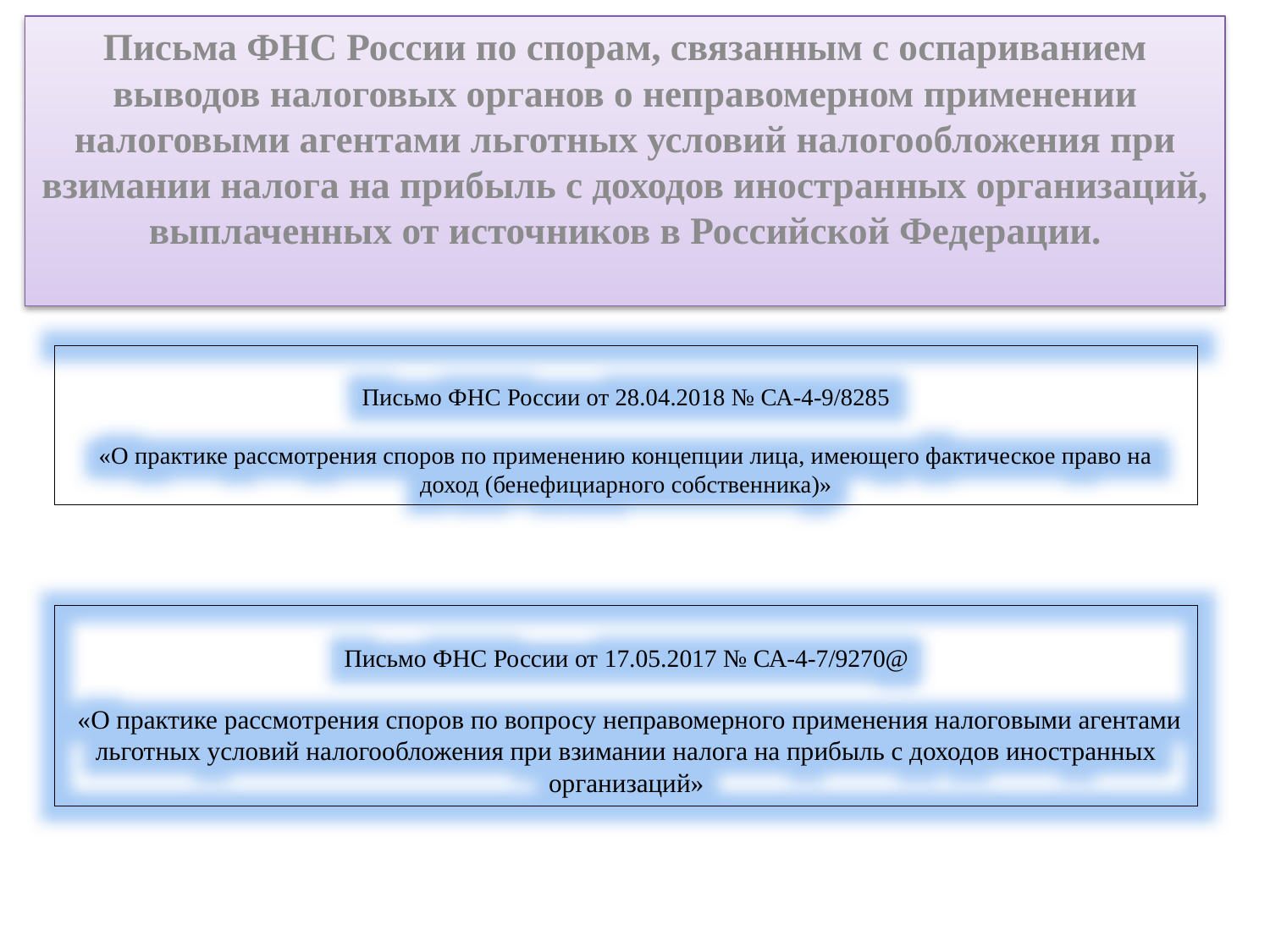

Письма ФНС России по спорам, связанным с оспариванием выводов налоговых органов о неправомерном применении налоговыми агентами льготных условий налогообложения при взимании налога на прибыль с доходов иностранных организаций, выплаченных от источников в Российской Федерации.

Письмо ФНС России от 28.04.2018 № СА-4-9/8285

«О практике рассмотрения споров по применению концепции лица, имеющего фактическое право на доход (бенефициарного собственника)»

Письмо ФНС России от 17.05.2017 № СА-4-7/9270@

 «О практике рассмотрения споров по вопросу неправомерного применения налоговыми агентами льготных условий налогообложения при взимании налога на прибыль с доходов иностранных организаций»